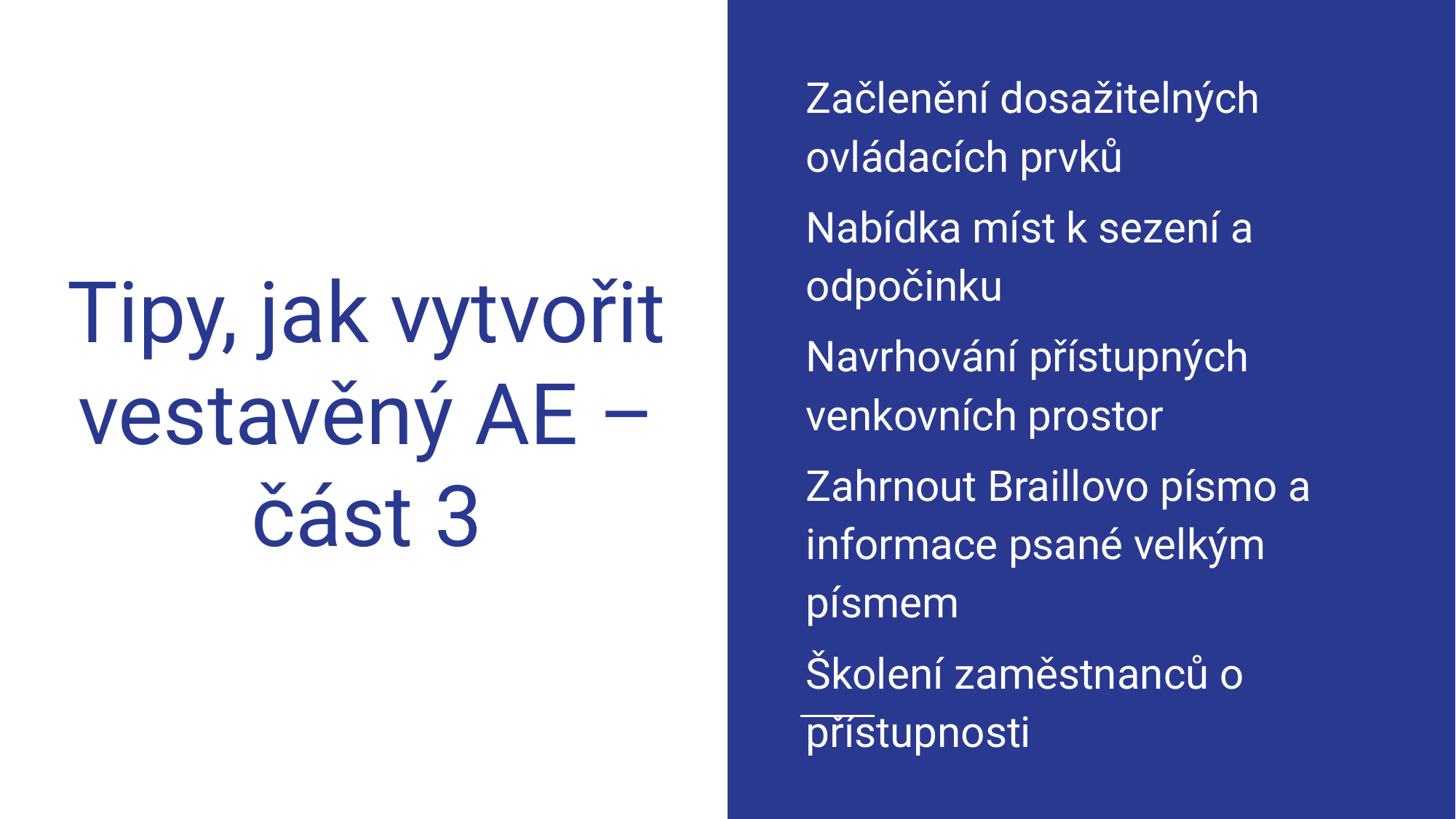

Začlenění dosažitelných ovládacích prvků
Nabídka míst k sezení a odpočinku
Navrhování přístupných venkovních prostor
Zahrnout Braillovo písmo a informace psané velkým písmem
Školení zaměstnanců o přístupnosti
# Tipy, jak vytvořit vestavěný AE – část 3